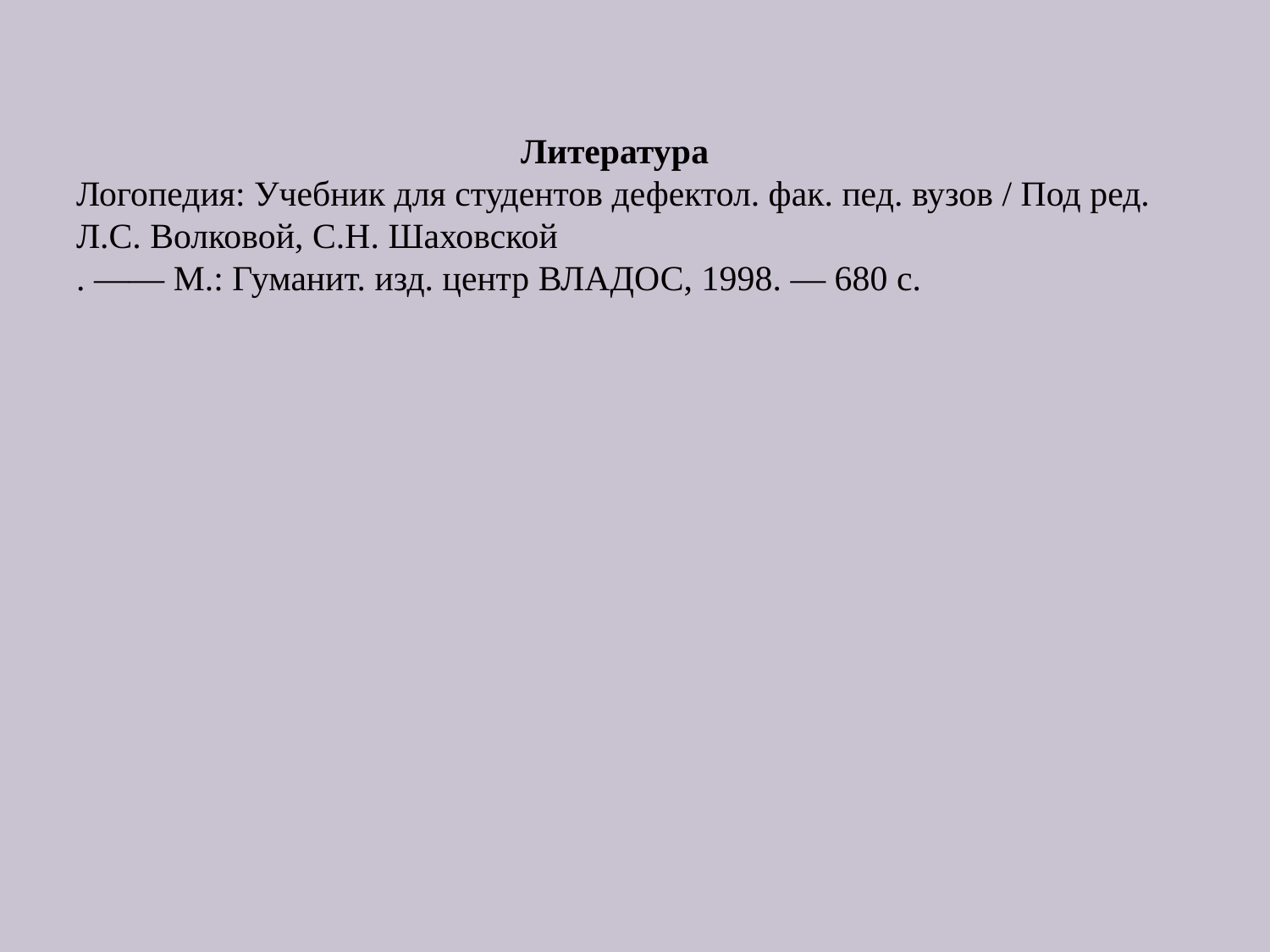

# Литература Логопедия: Учебник для студентов дефектол. фак. пед. вузов / Под ред. Л.С. Волковой, С.Н. Шаховской . —— М.: Гуманит. изд. центр ВЛАДОС, 1998. — 680 с.